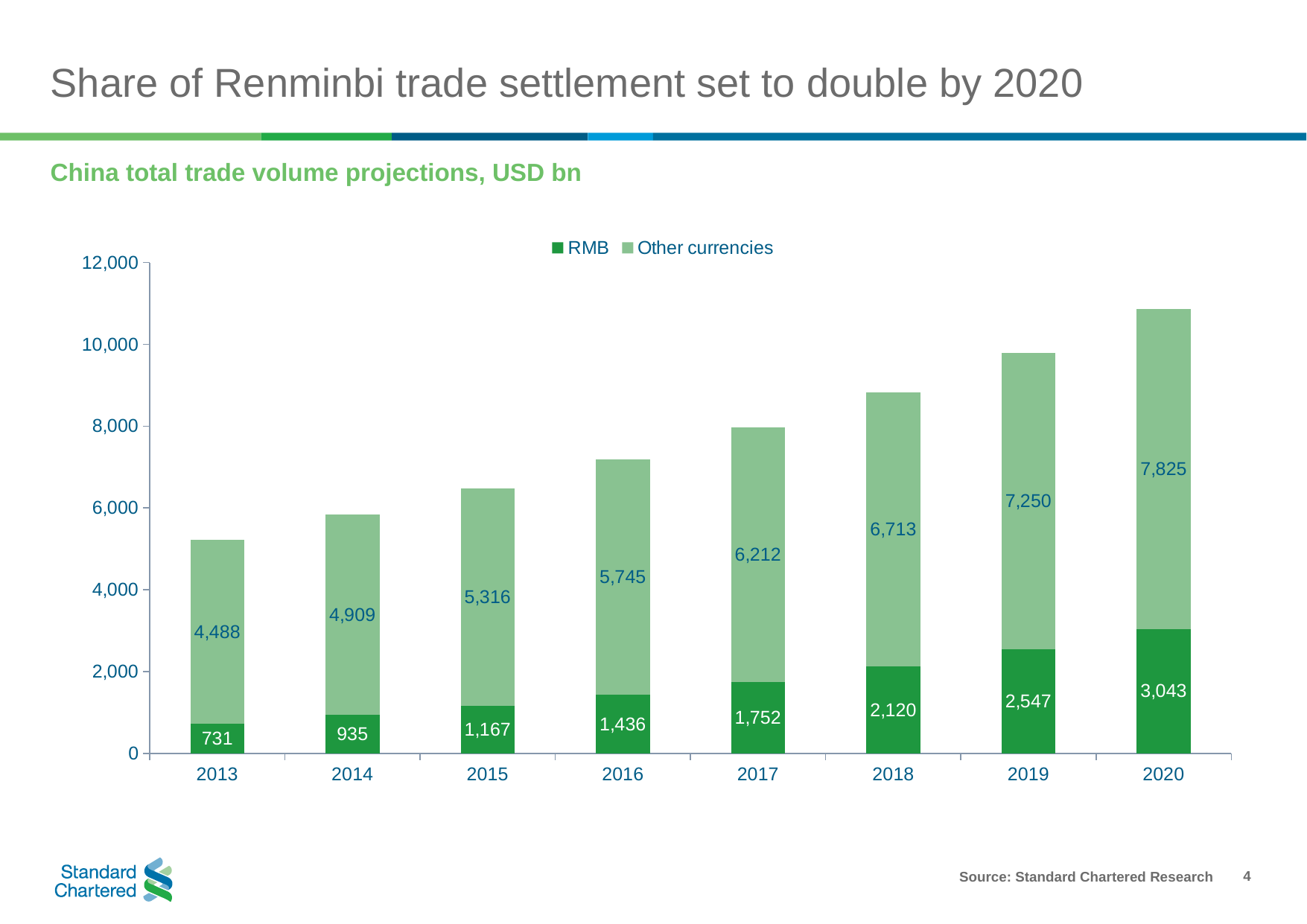

# Share of Renminbi trade settlement set to double by 2020
China total trade volume projections, USD bn

### Chart

| Category | RMB | Other currencies |
|---|---|---|
| 2013 | 730.5963280000001 | 4487.948872 |
| 2014 | 935.1367895503889 | 4909.468145139532 |
| 2015 | 1166.8645919615037 | 5315.716474491312 |
| 2016 | 1436.3425902548786 | 5745.370361019525 |
| 2017 | 1752.2287765824851 | 6212.447480610619 |
| 2018 | 2120.0439741519044 | 6713.4725848143635 |
| 2019 | 2547.4042084439097 | 7250.30428557114 |
| 2020 | 3042.9778218642573 | 7824.800113365232 |
Source: Standard Chartered Research
4